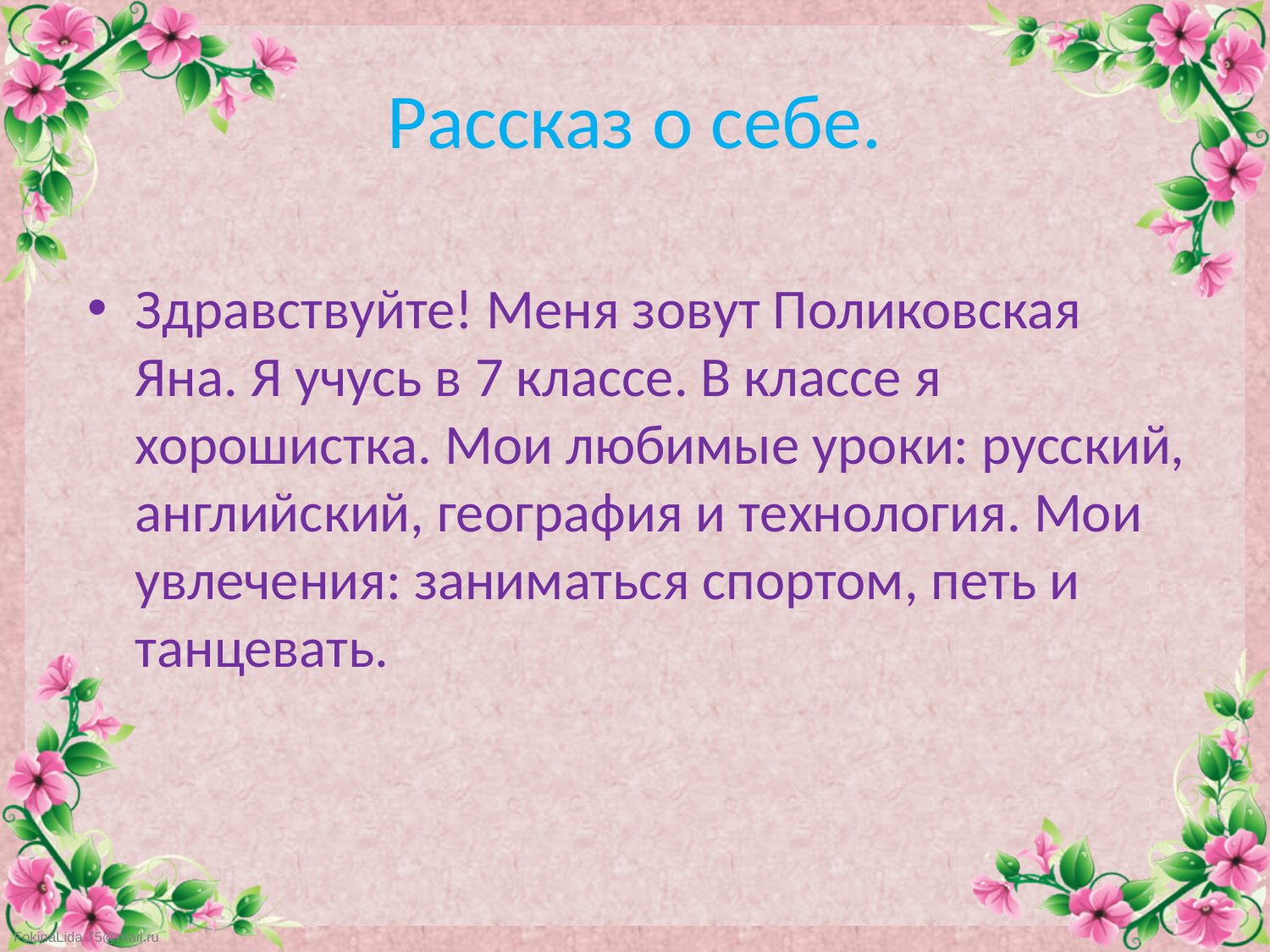

# Рассказ о себе.
Здравствуйте! Меня зовут Поликовская  Яна. Я учусь в 7 классе. В классе я хорошистка. Мои любимые уроки: русский, английский, география и технология. Мои увлечения: заниматься спортом, петь и танцевать.